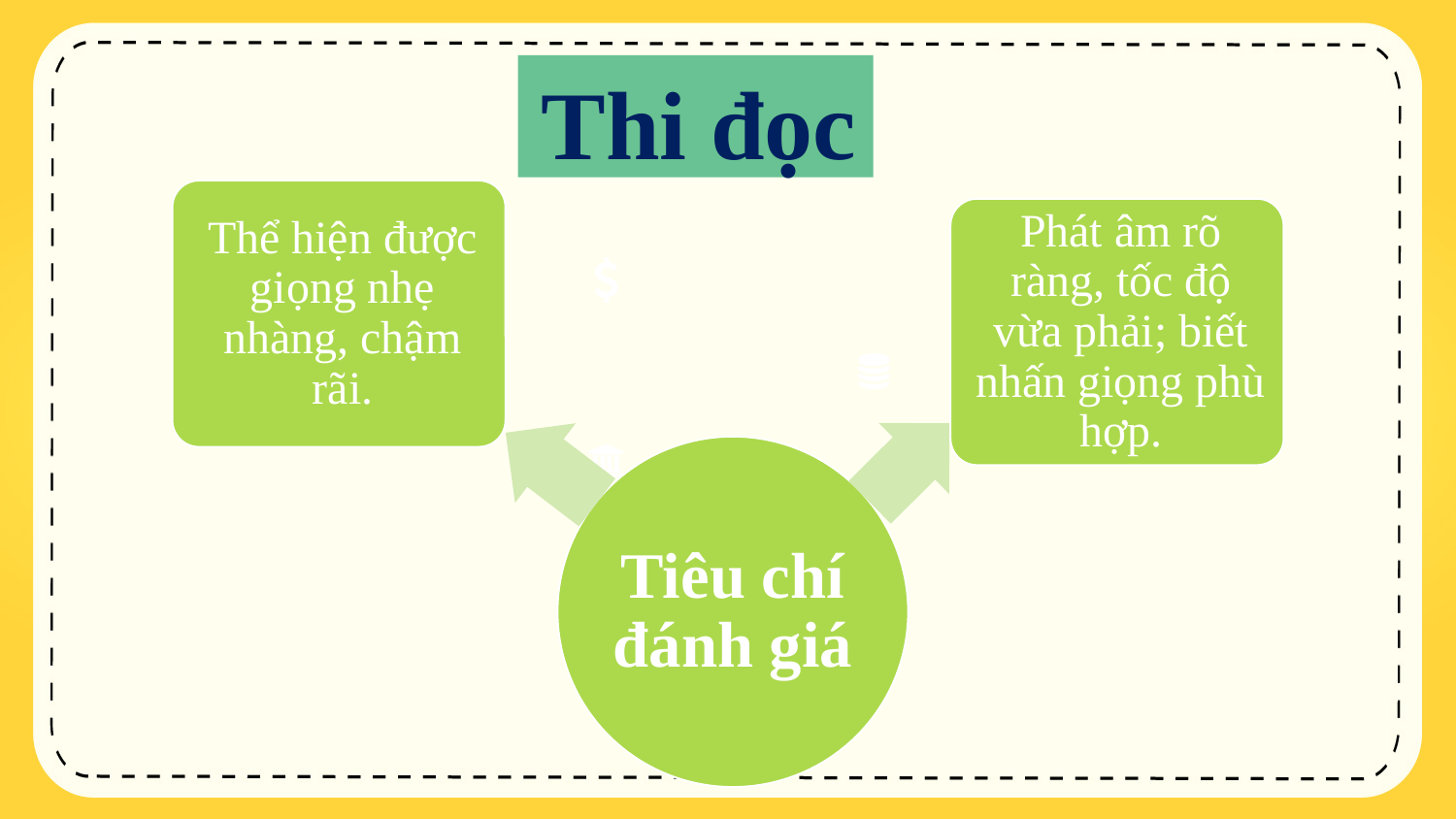

Thi đọc
Tiêu chí đánh giá
Thể hiện được giọng nhẹ nhàng, chậm rãi.
Phát âm rõ ràng, tốc độ vừa phải; biết nhấn giọng phù hợp.